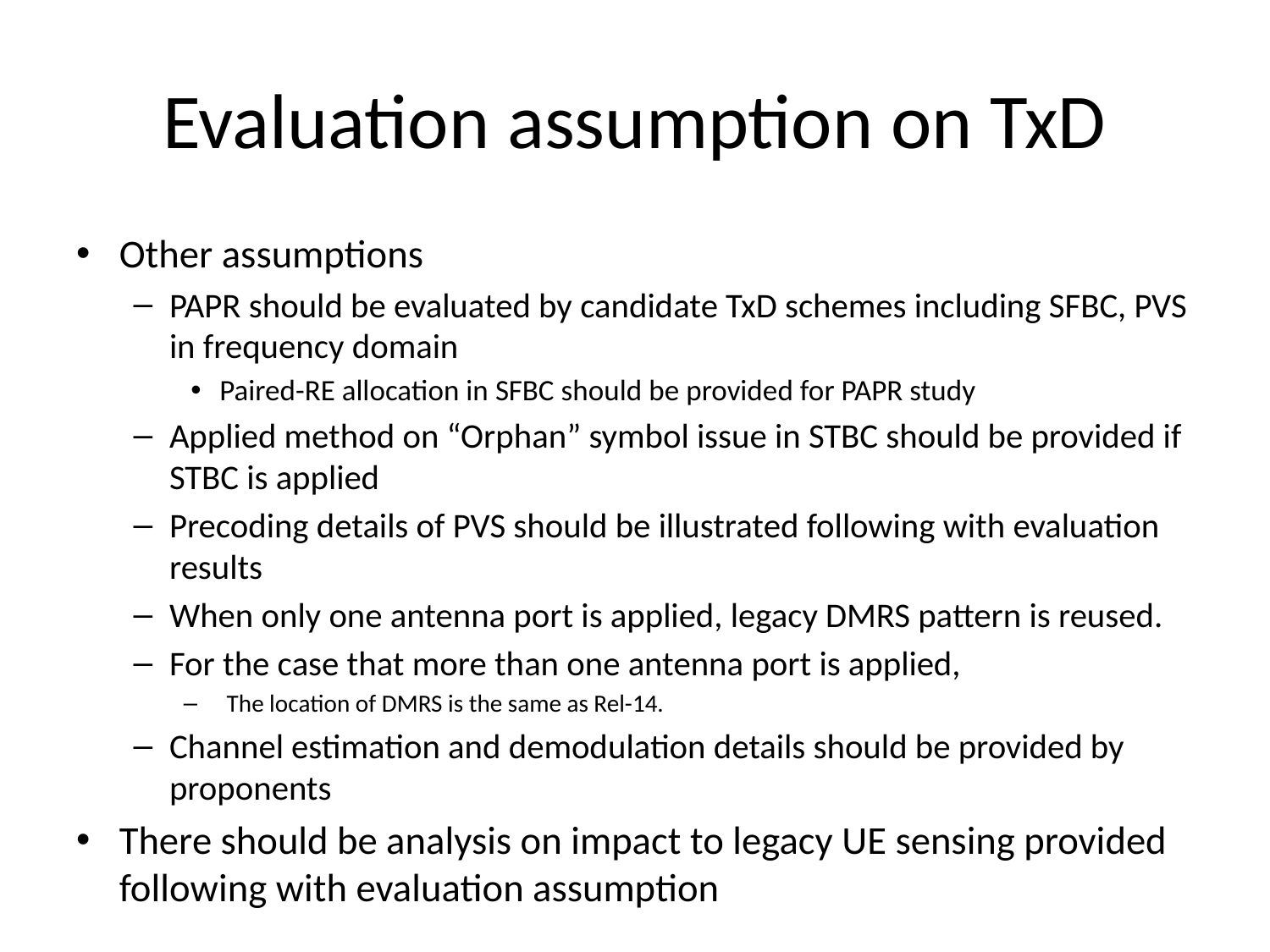

# Evaluation assumption on TxD
Other assumptions
PAPR should be evaluated by candidate TxD schemes including SFBC, PVS in frequency domain
Paired-RE allocation in SFBC should be provided for PAPR study
Applied method on “Orphan” symbol issue in STBC should be provided if STBC is applied
Precoding details of PVS should be illustrated following with evaluation results
When only one antenna port is applied, legacy DMRS pattern is reused.
For the case that more than one antenna port is applied,
The location of DMRS is the same as Rel-14.
Channel estimation and demodulation details should be provided by proponents
There should be analysis on impact to legacy UE sensing provided following with evaluation assumption